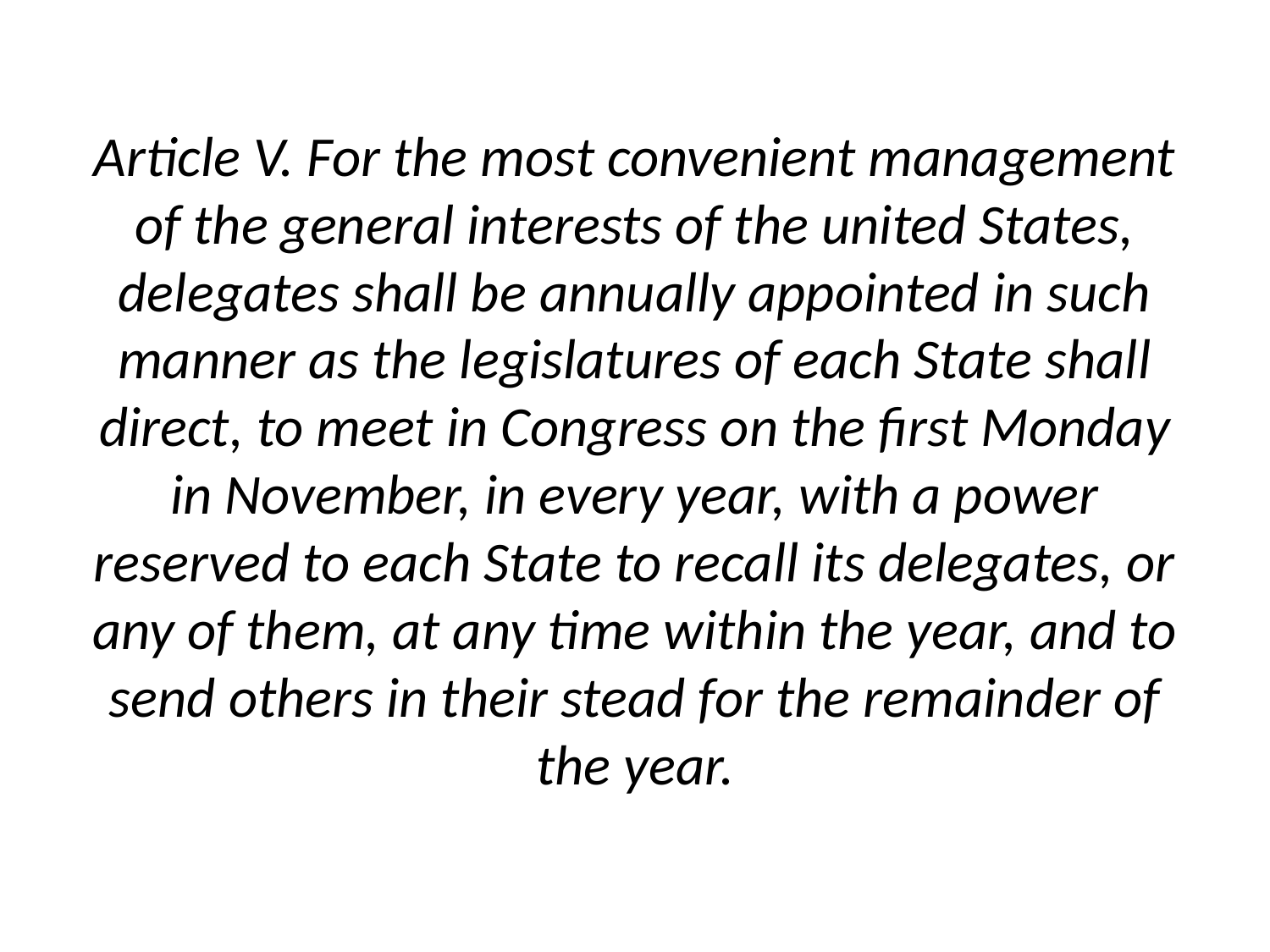

# Article V. For the most convenient management of the general interests of the united States, delegates shall be annually appointed in such manner as the legislatures of each State shall direct, to meet in Congress on the first Monday in November, in every year, with a power reserved to each State to recall its delegates, or any of them, at any time within the year, and to send others in their stead for the remainder of the year.